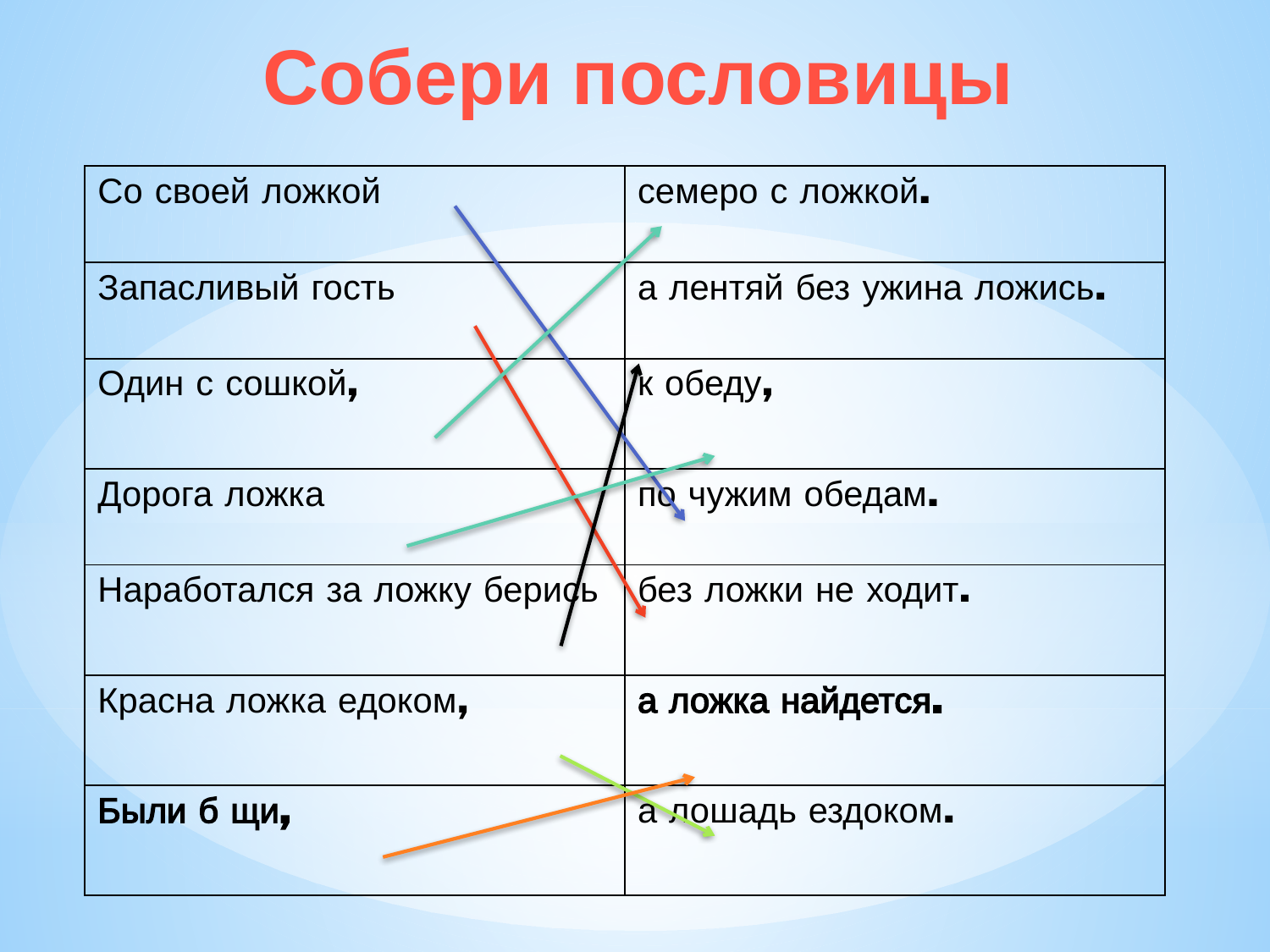

Собери пословицы
| Со своей ложкой | семеро с ложкой. |
| --- | --- |
| Запасливый гость | а лентяй без ужина ложись. |
| Один с сошкой, | к обеду, |
| Дорога ложка | по чужим обедам. |
| Наработался за ложку берись | без ложки не ходит. |
| Красна ложка едоком, | а ложка найдется. |
| Были б щи, | а лошадь ездоком. |